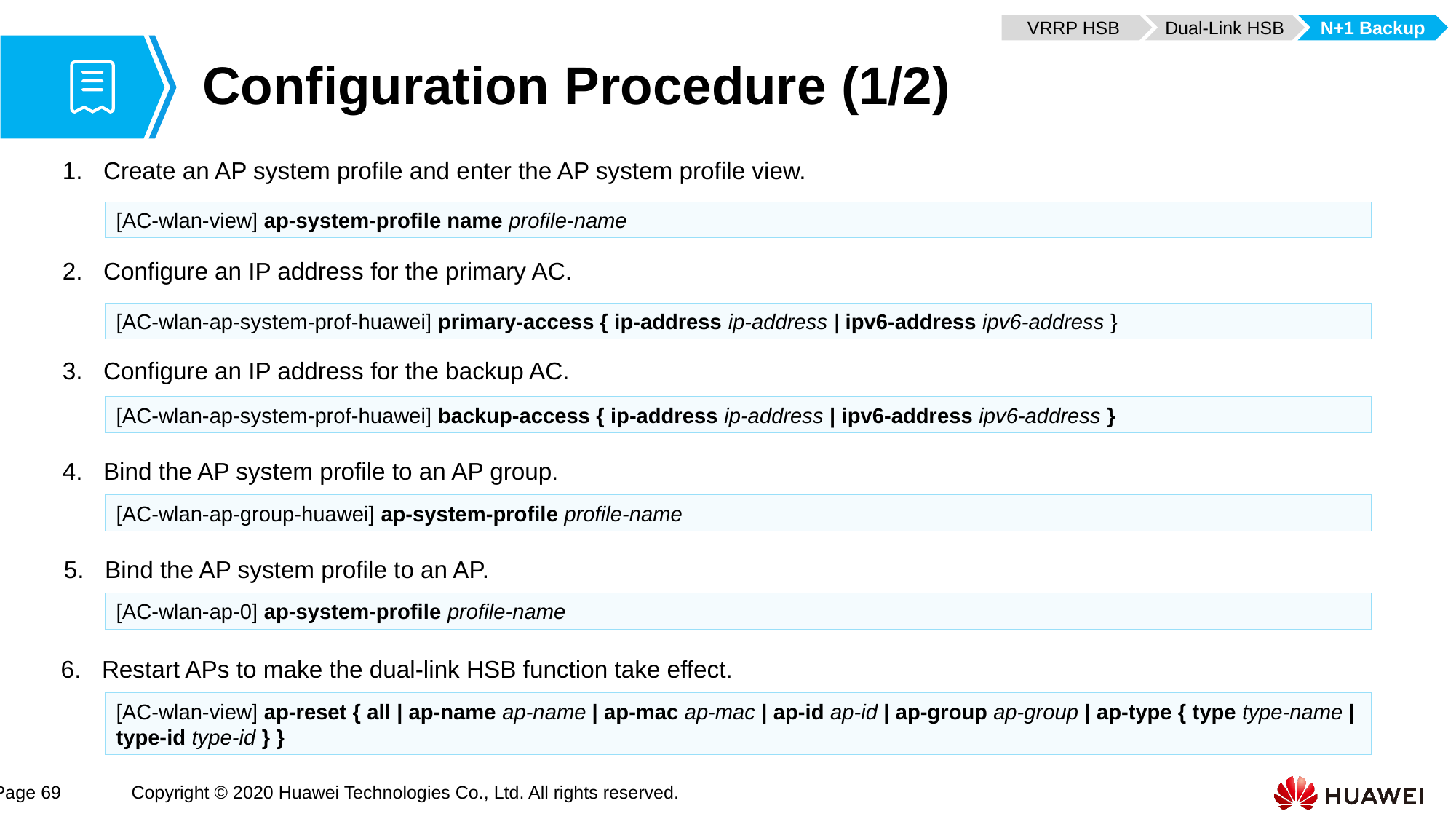

VRRP HSB
Dual-Link HSB
N+1 Backup
# Configuration Procedure (1/2)
Create an AP system profile and enter the AP system profile view.
[AC-wlan-view] ap-system-profile name profile-name
Configure an IP address for the primary AC.
[AC-wlan-ap-system-prof-huawei] primary-access { ip-address ip-address | ipv6-address ipv6-address }
Configure an IP address for the backup AC.
[AC-wlan-ap-system-prof-huawei] backup-access { ip-address ip-address | ipv6-address ipv6-address }
Bind the AP system profile to an AP group.
[AC-wlan-ap-group-huawei] ap-system-profile profile-name
Bind the AP system profile to an AP.
[AC-wlan-ap-0] ap-system-profile profile-name
Restart APs to make the dual-link HSB function take effect.
[AC-wlan-view] ap-reset { all | ap-name ap-name | ap-mac ap-mac | ap-id ap-id | ap-group ap-group | ap-type { type type-name | type-id type-id } }